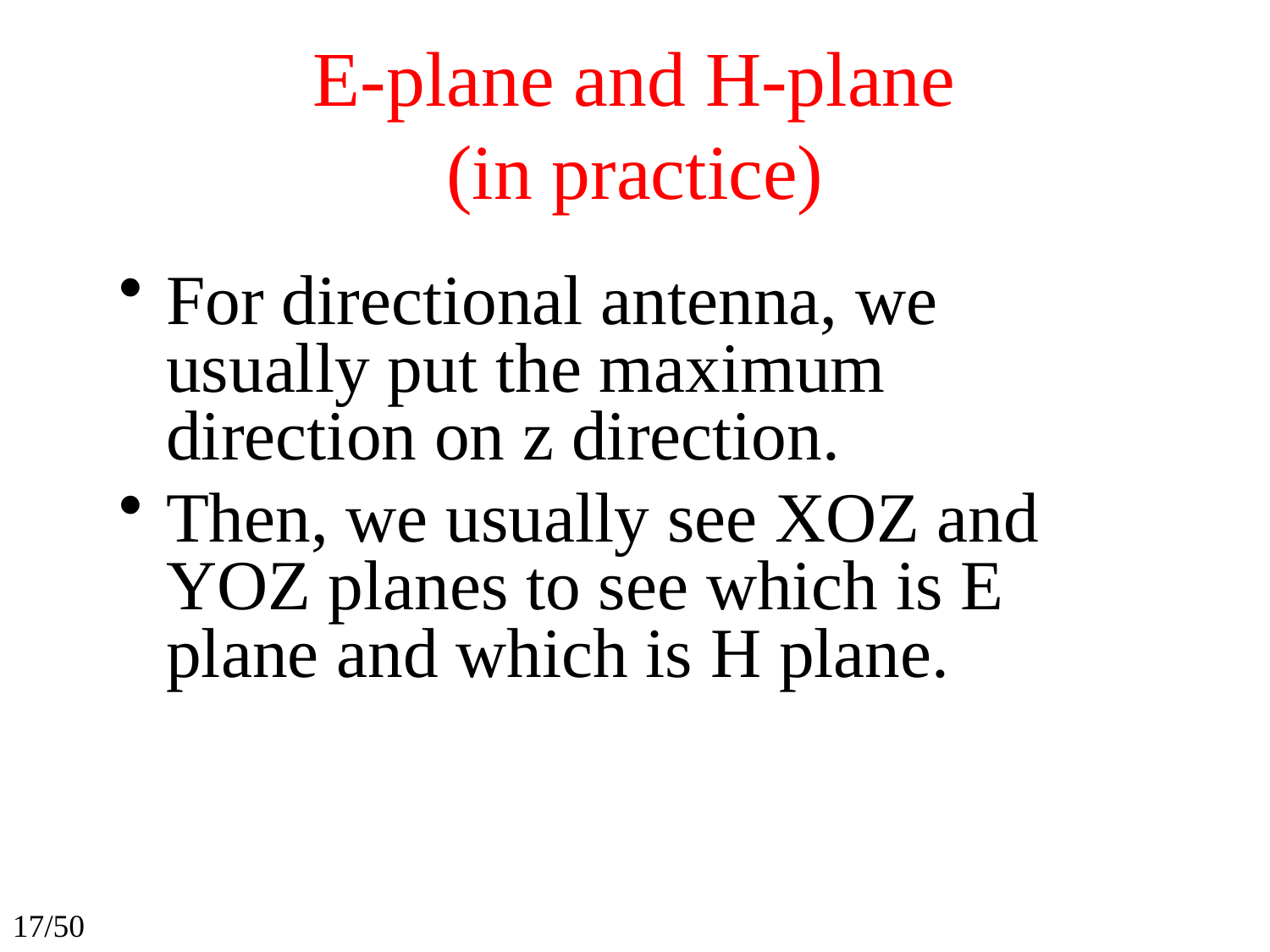

# E-plane and H-plane (in practice)
For directional antenna, we usually put the maximum direction on z direction.
Then, we usually see XOZ and YOZ planes to see which is E plane and which is H plane.